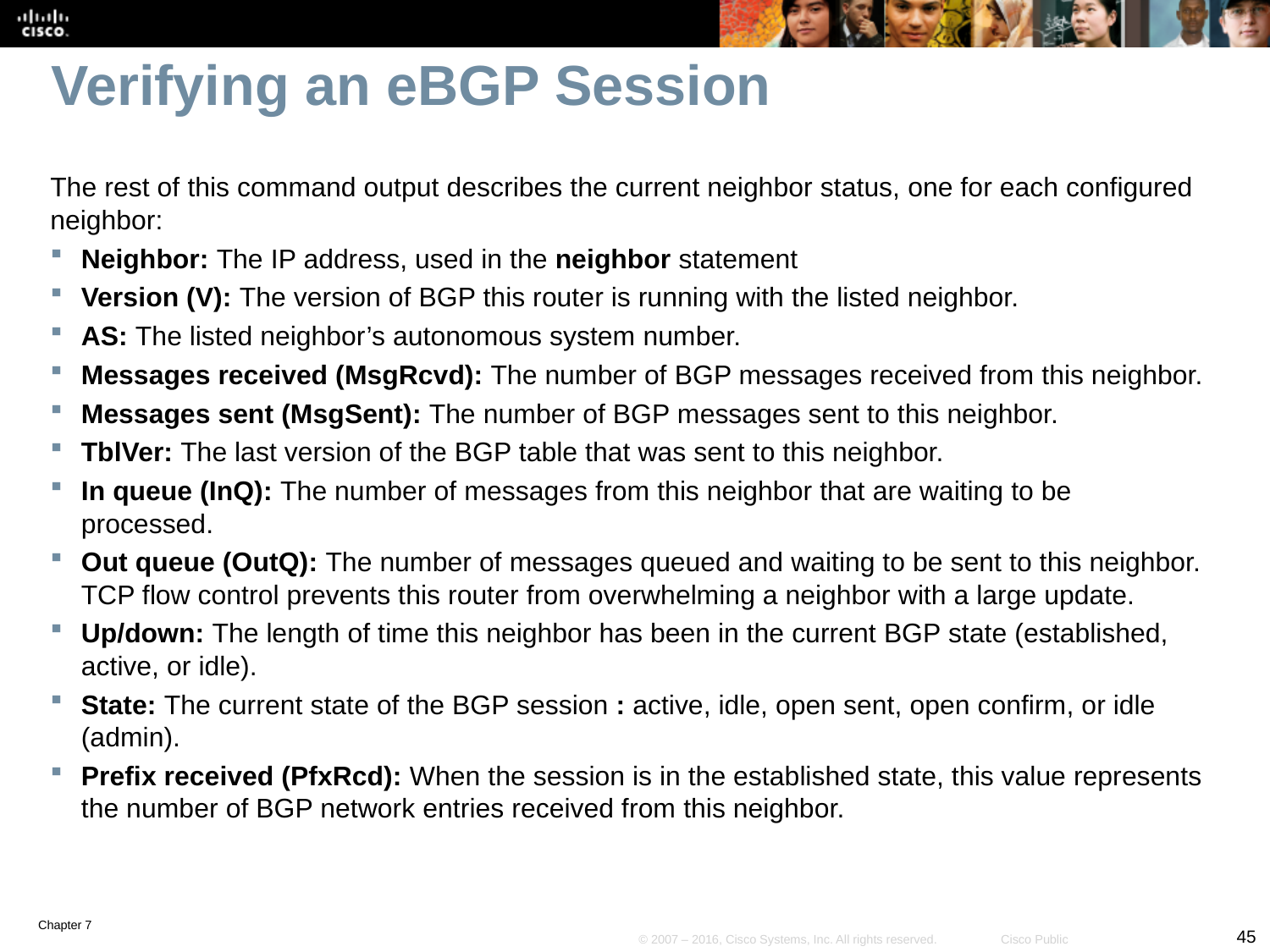

# Verifying an eBGP Session
The rest of this command output describes the current neighbor status, one for each configured neighbor:
Neighbor: The IP address, used in the neighbor statement
Version (V): The version of BGP this router is running with the listed neighbor.
AS: The listed neighbor’s autonomous system number.
Messages received (MsgRcvd): The number of BGP messages received from this neighbor.
Messages sent (MsgSent): The number of BGP messages sent to this neighbor.
TblVer: The last version of the BGP table that was sent to this neighbor.
In queue (InQ): The number of messages from this neighbor that are waiting to be processed.
Out queue (OutQ): The number of messages queued and waiting to be sent to this neighbor. TCP flow control prevents this router from overwhelming a neighbor with a large update.
Up/down: The length of time this neighbor has been in the current BGP state (established, active, or idle).
State: The current state of the BGP session : active, idle, open sent, open confirm, or idle (admin).
Prefix received (PfxRcd): When the session is in the established state, this value represents the number of BGP network entries received from this neighbor.